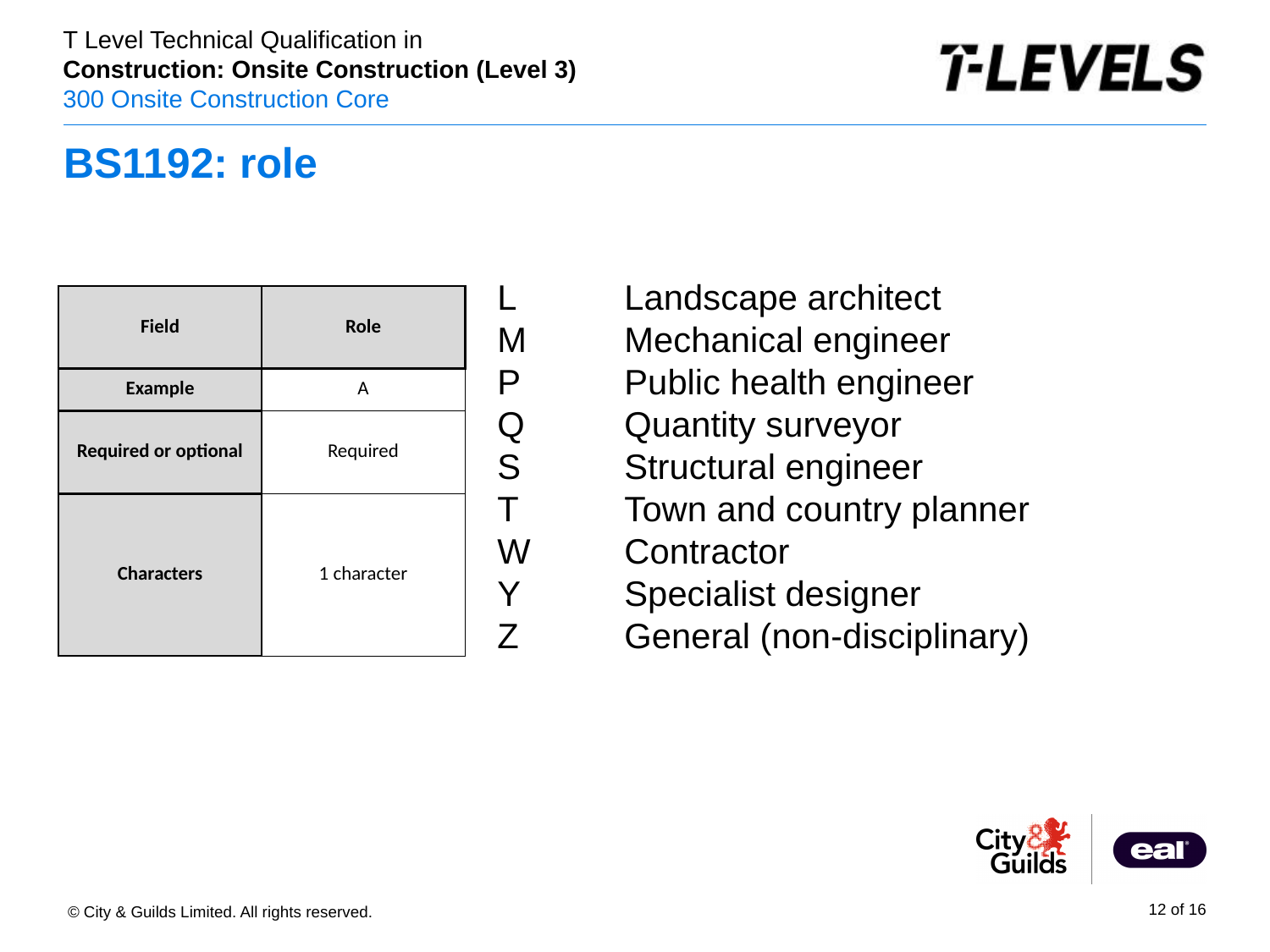

# BS1192: role

L	Landscape architect
M	Mechanical engineer
P	Public health engineer
Q	Quantity surveyor
S	Structural engineer
T	Town and country planner
W	Contractor
Y	Specialist designer
Z	General (non-disciplinary)

| Field | Role |
| --- | --- |
| Example | A |
| Required or optional | Required |
| Characters | 1 character |